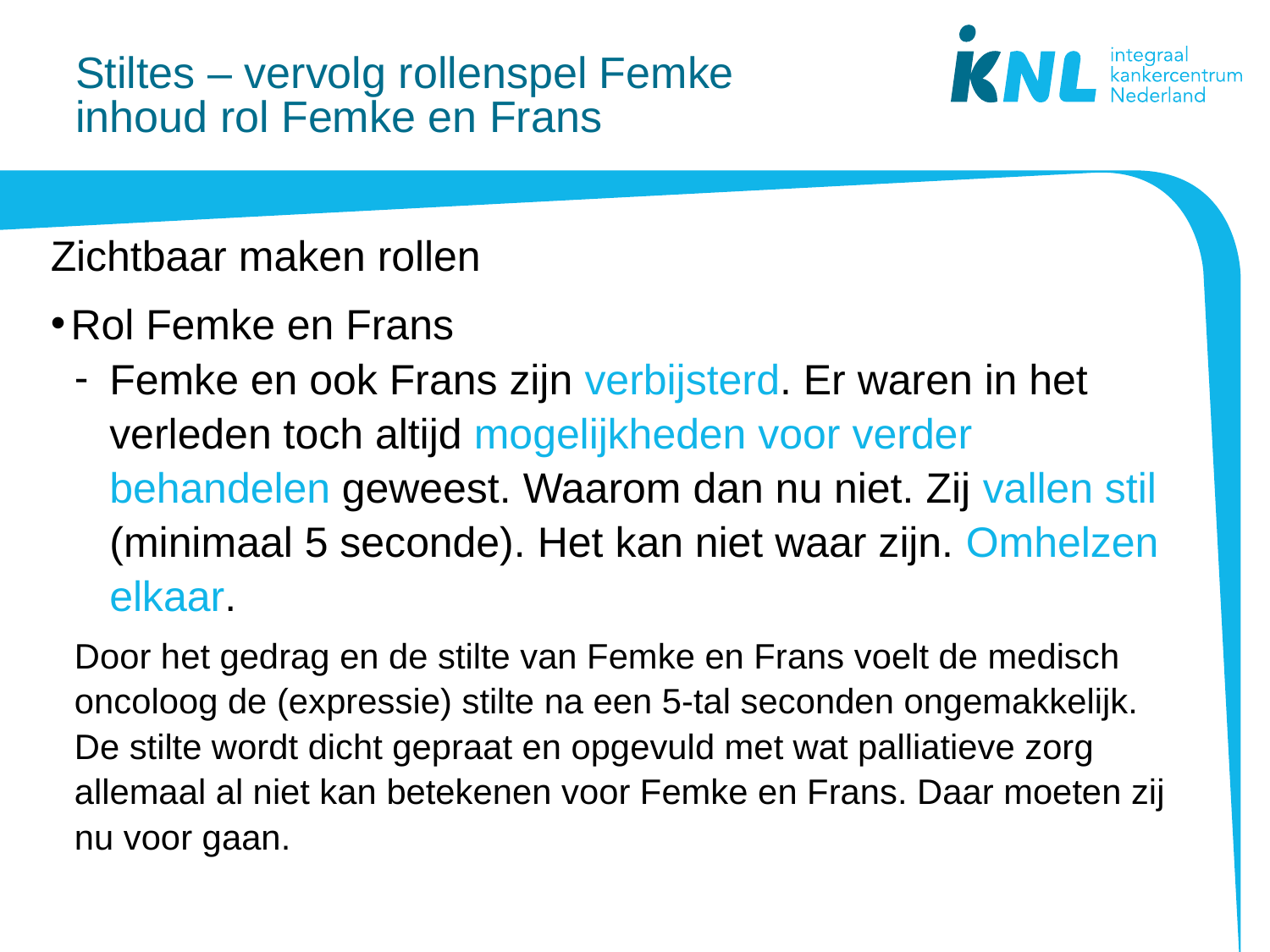

# Stiltes – vervolg rollenspel Femke inhoud rol Femke en Frans
Zichtbaar maken rollen
Rol Femke en Frans
Femke en ook Frans zijn verbijsterd. Er waren in het verleden toch altijd mogelijkheden voor verder behandelen geweest. Waarom dan nu niet. Zij vallen stil (minimaal 5 seconde). Het kan niet waar zijn. Omhelzen elkaar.
Door het gedrag en de stilte van Femke en Frans voelt de medisch oncoloog de (expressie) stilte na een 5-tal seconden ongemakkelijk. De stilte wordt dicht gepraat en opgevuld met wat palliatieve zorg allemaal al niet kan betekenen voor Femke en Frans. Daar moeten zij nu voor gaan.